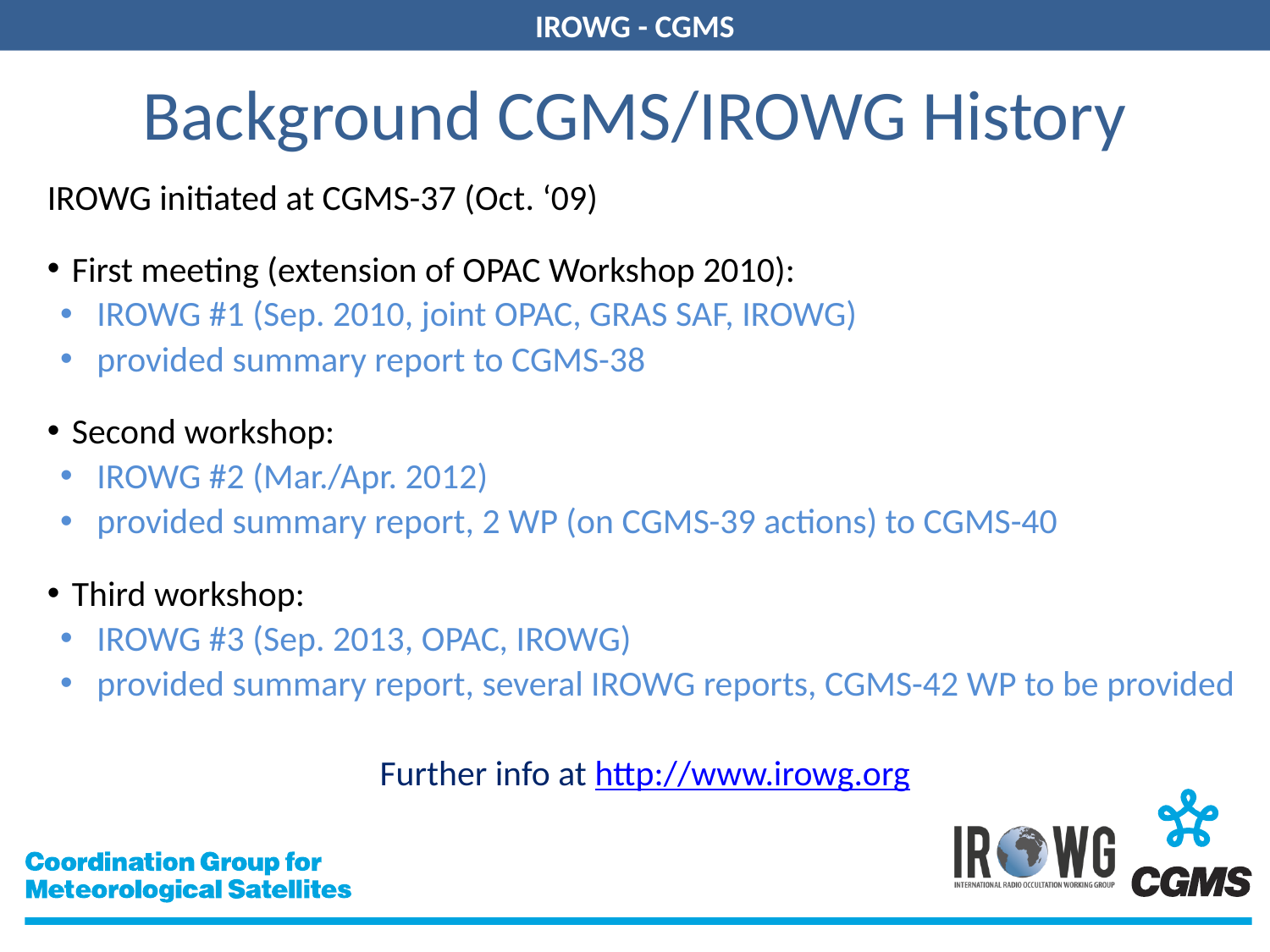

# Background CGMS/IROWG History
IROWG initiated at CGMS-37 (Oct. ‘09)

First meeting (extension of OPAC Workshop 2010):
IROWG #1 (Sep. 2010, joint OPAC, GRAS SAF, IROWG)
provided summary report to CGMS-38

Second workshop:
IROWG #2 (Mar./Apr. 2012)
provided summary report, 2 WP (on CGMS-39 actions) to CGMS-40

Third workshop:
IROWG #3 (Sep. 2013, OPAC, IROWG)
provided summary report, several IROWG reports, CGMS-42 WP to be provided

Further info at http://www.irowg.org